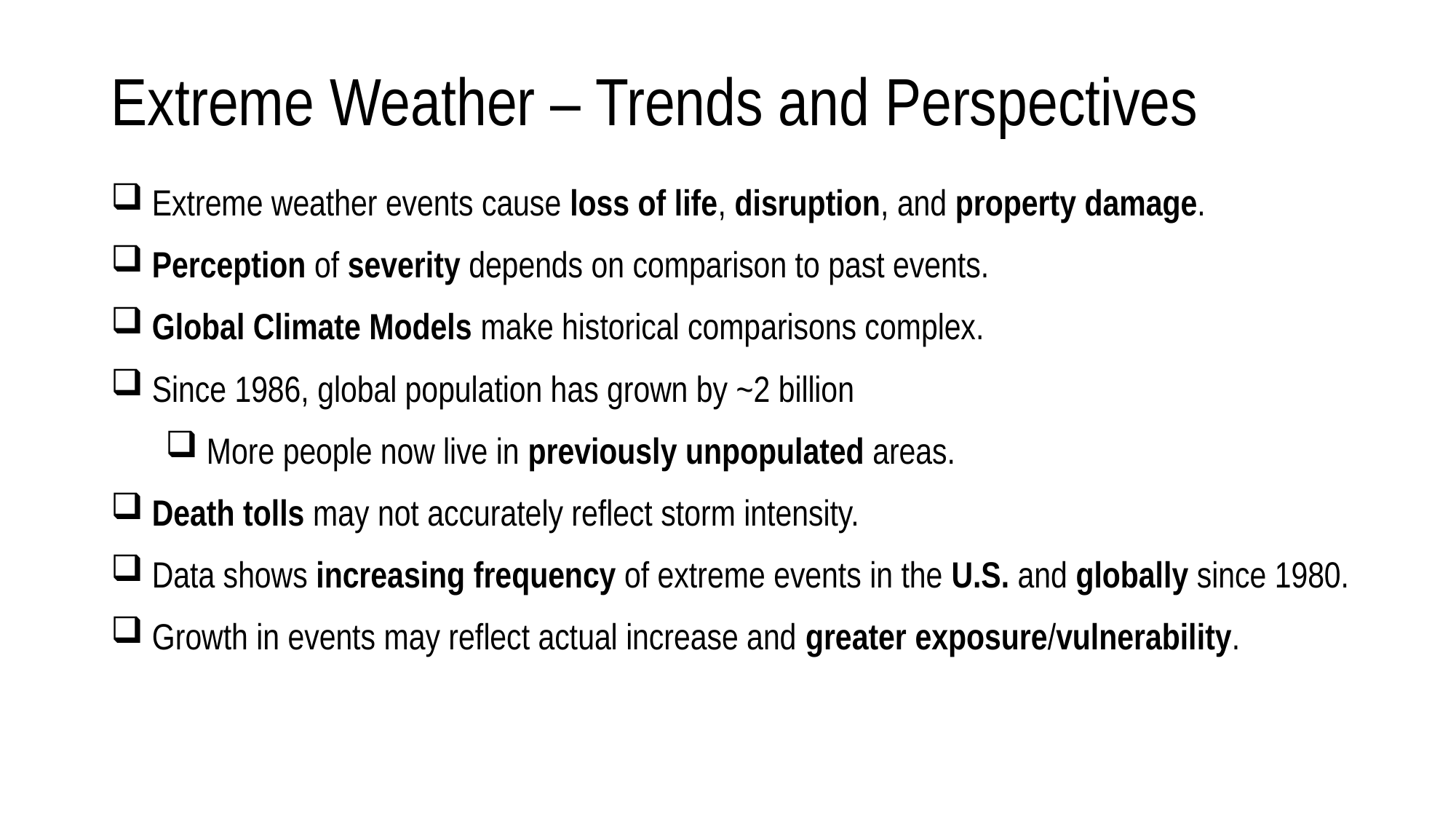

# Extreme Weather – Trends and Perspectives
 Extreme weather events cause loss of life, disruption, and property damage.
 Perception of severity depends on comparison to past events.
 Global Climate Models make historical comparisons complex.
 Since 1986, global population has grown by ~2 billion
 More people now live in previously unpopulated areas.
 Death tolls may not accurately reflect storm intensity.
 Data shows increasing frequency of extreme events in the U.S. and globally since 1980.
 Growth in events may reflect actual increase and greater exposure/vulnerability.